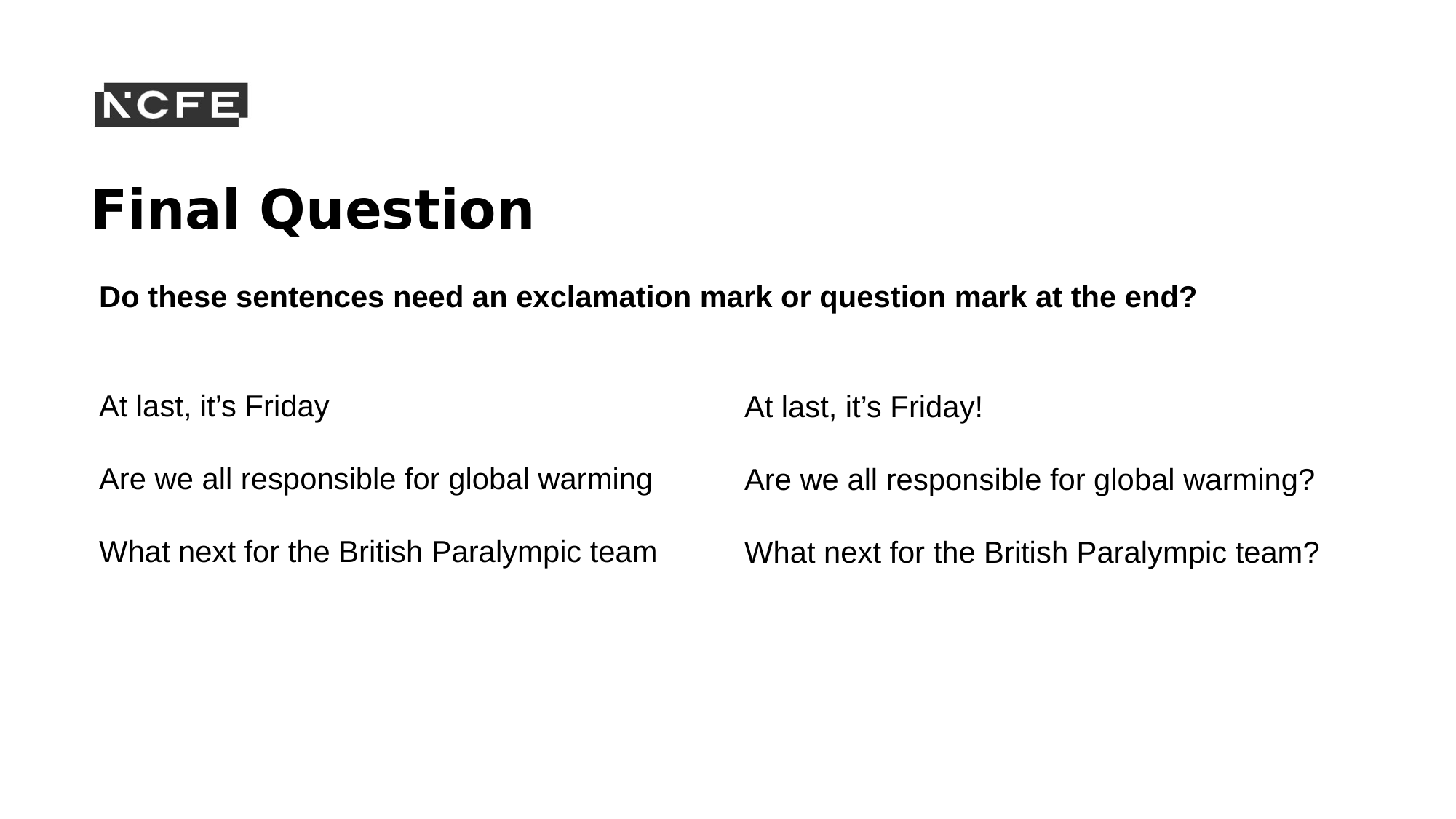

# Final Question
Do these sentences need an exclamation mark or question mark at the end?

At last, it’s Friday

Are we all responsible for global warming

What next for the British Paralympic team
At last, it’s Friday!

Are we all responsible for global warming?

What next for the British Paralympic team?